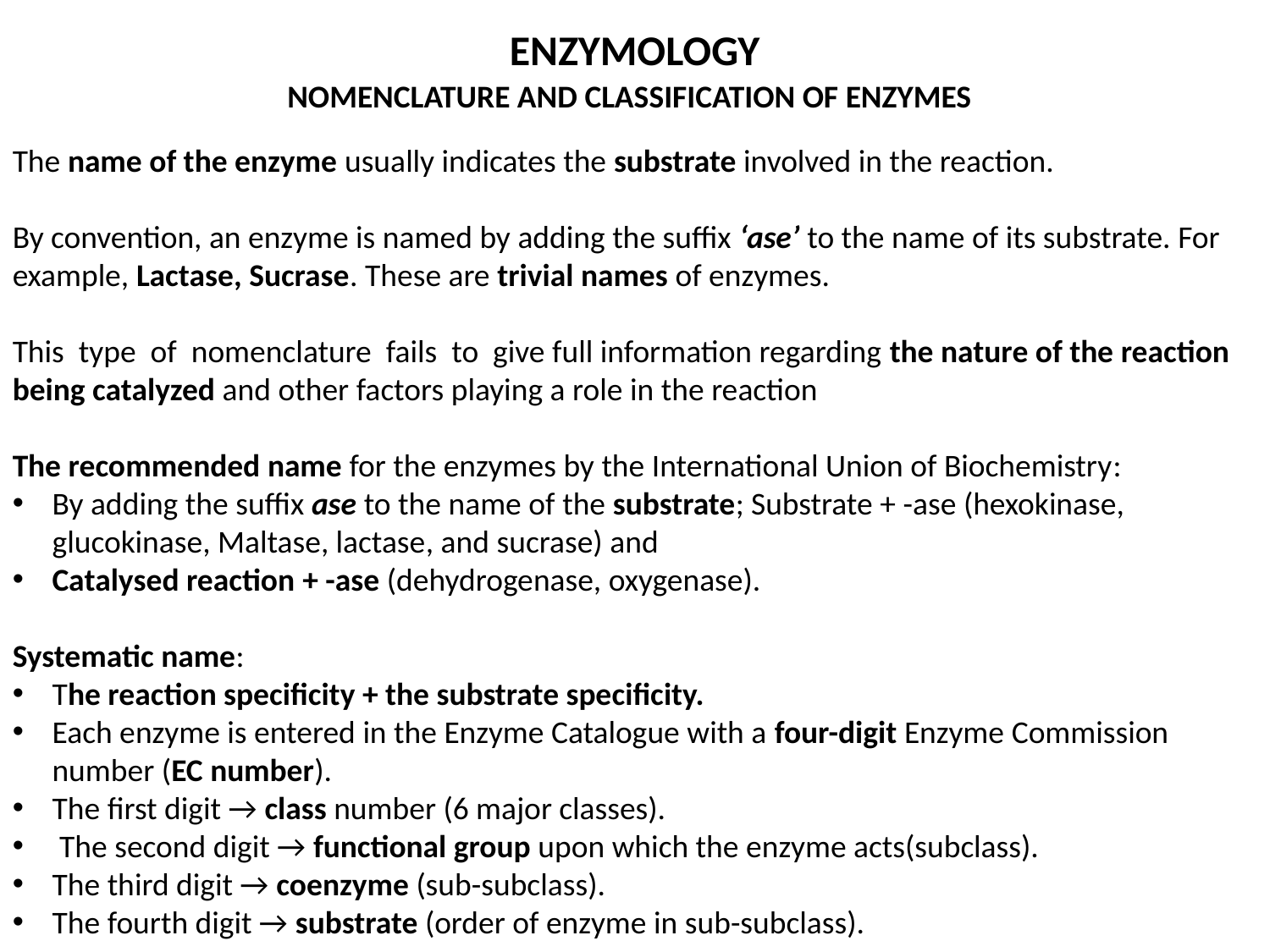

ENZYMOLOGY
NOMENCLATURE AND CLASSIFICATION OF ENZYMES
The name of the enzyme usually indicates the substrate involved in the reaction.

By convention, an enzyme is named by adding the suffix ‘ase’ to the name of its substrate. For example, Lactase, Sucrase. These are trivial names of enzymes.

This  type  of  nomenclature  fails  to  give full information regarding the nature of the reaction being catalyzed and other factors playing a role in the reaction

The recommended name for the enzymes by the International Union of Biochemistry:
By adding the suffix ase to the name of the substrate; Substrate + -ase (hexokinase, glucokinase, Maltase, lactase, and sucrase) and
Catalysed reaction + -ase (dehydrogenase, oxygenase).

Systematic name:
The reaction specificity + the substrate specificity.
Each enzyme is entered in the Enzyme Catalogue with a four-digit Enzyme Commission number (EC number).
The first digit → class number (6 major classes).
 The second digit → functional group upon which the enzyme acts(subclass).
The third digit → coenzyme (sub-subclass).
The fourth digit → substrate (order of enzyme in sub-subclass).